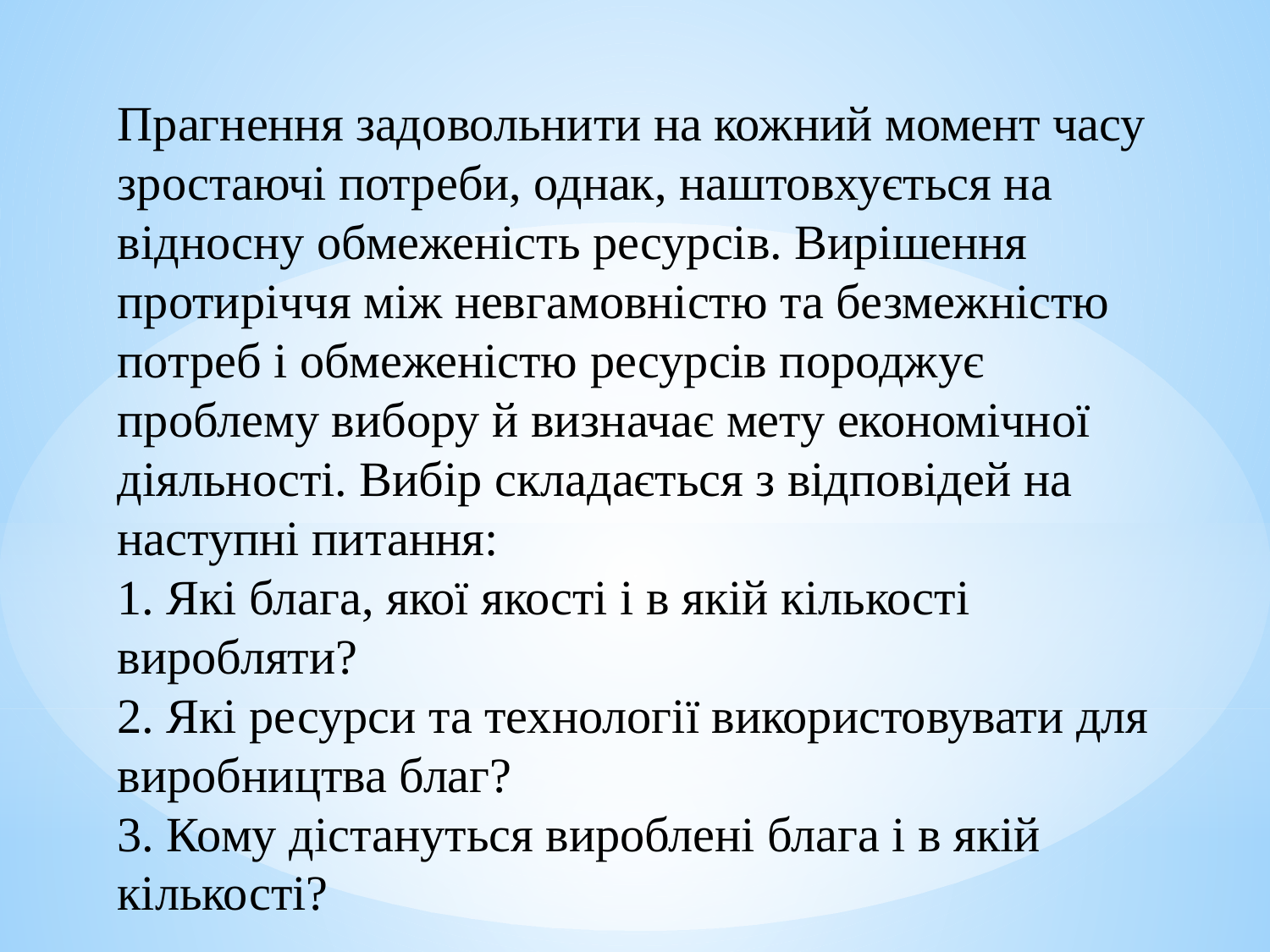

Прагнення задовольнити на кожний момент часу зростаючі потреби, однак, наштовхується на відносну обмеженість ресурсів. Вирішення протиріччя між невгамовністю та безмежністю потреб і обмеженістю ресурсів породжує проблему вибору й визначає мету економічної діяльності. Вибір складається з відповідей на наступні питання:
1. Які блага, якої якості і в якій кількості виробляти?
2. Які ресурси та технології використовувати для виробництва благ?
3. Кому дістануться вироблені блага і в якій кількості?